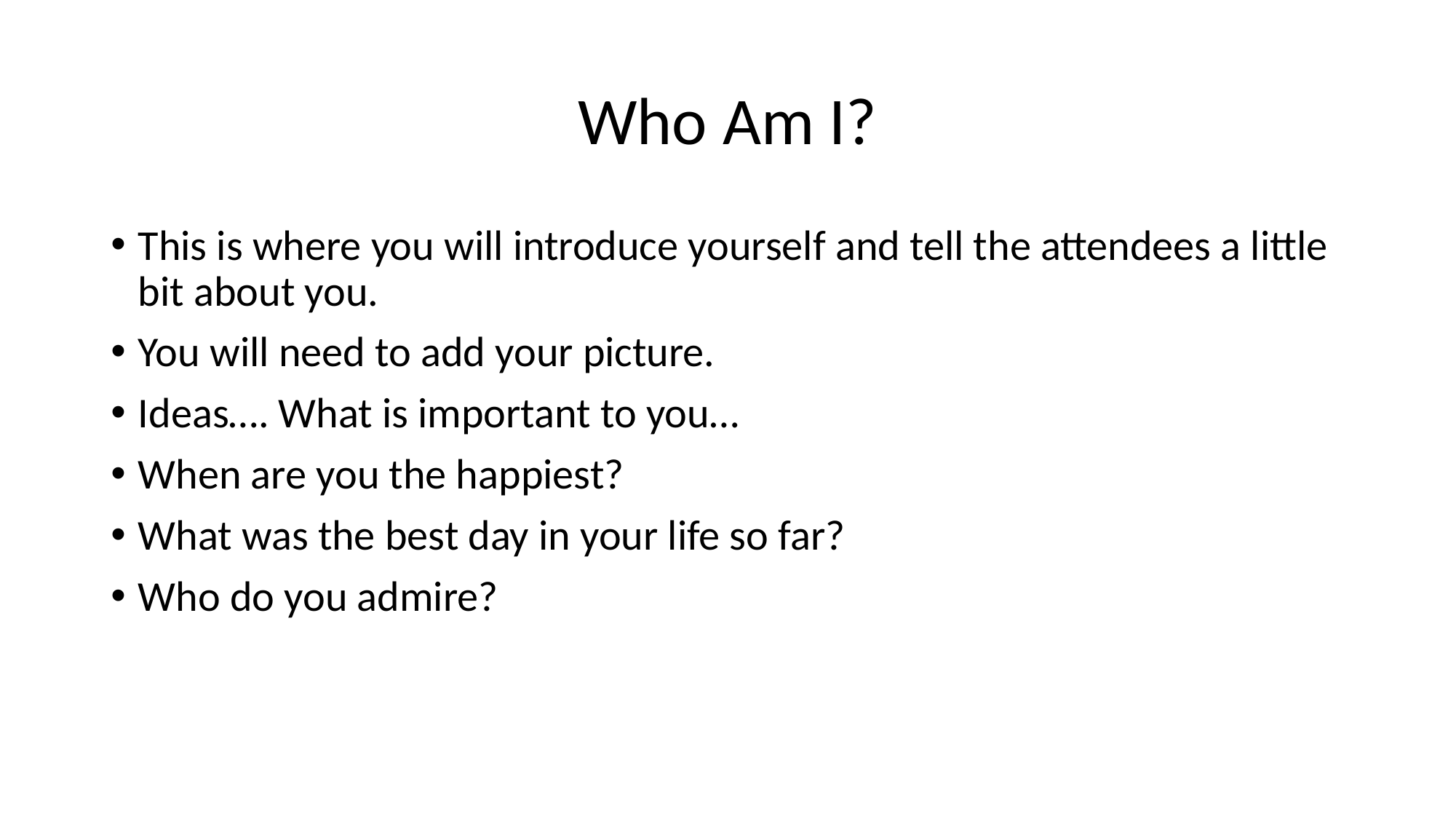

# Who Am I?
This is where you will introduce yourself and tell the attendees a little bit about you.
You will need to add your picture.
Ideas…. What is important to you…
When are you the happiest?
What was the best day in your life so far?
Who do you admire?